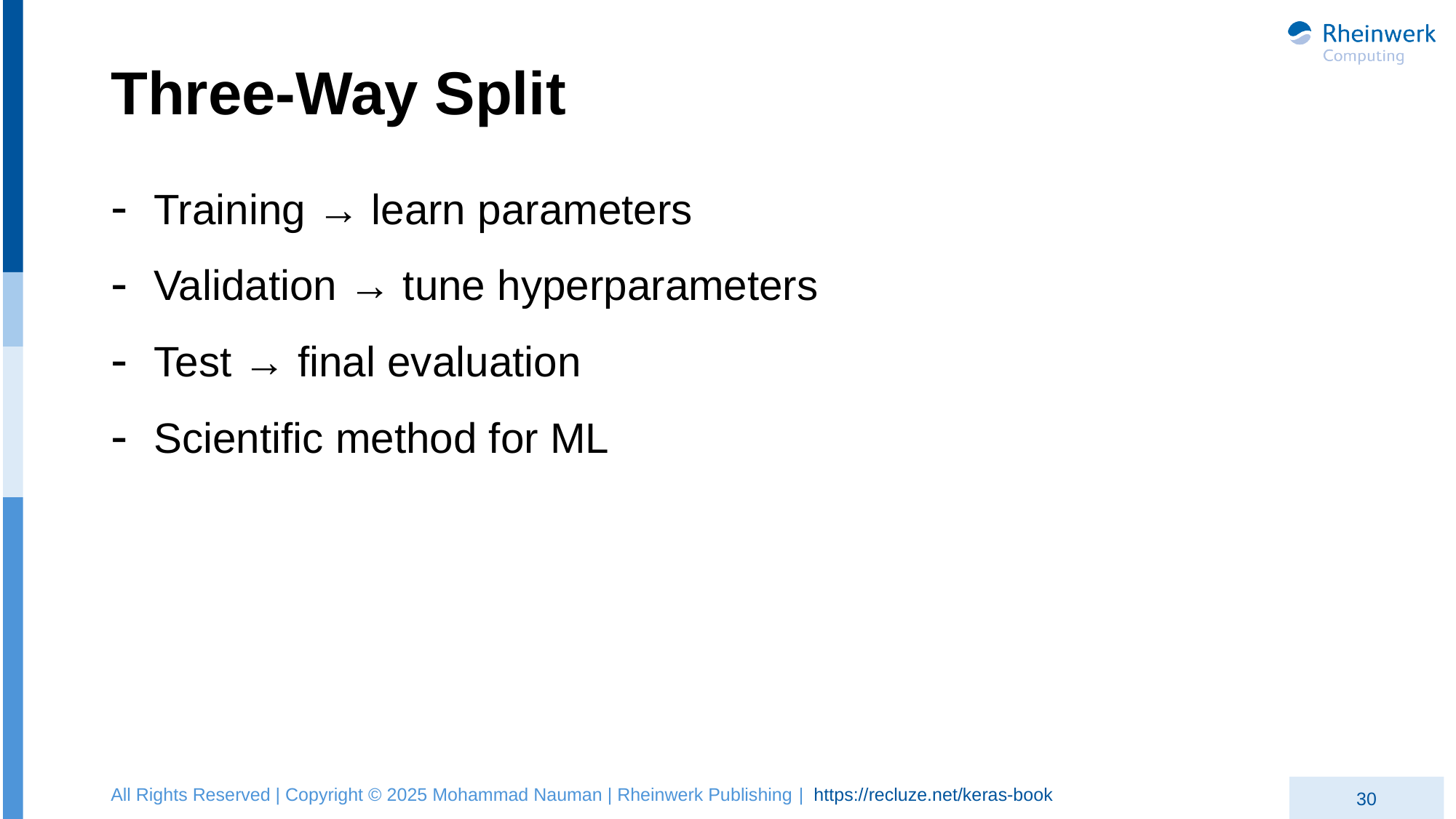

# Three-Way Split
Training → learn parameters
Validation → tune hyperparameters
Test → final evaluation
Scientific method for ML